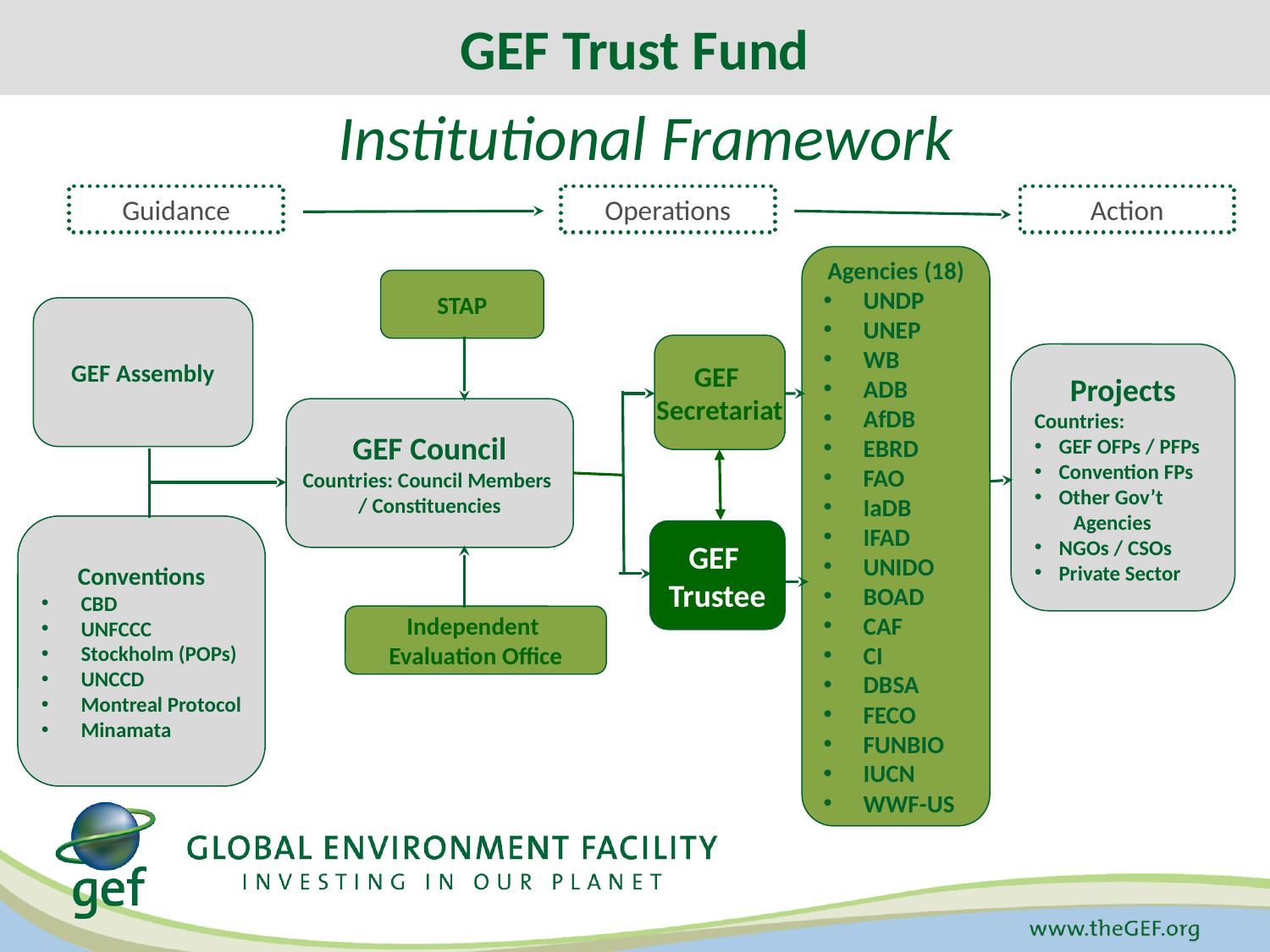

GEF Trust Fund
# Institutional Framework
Guidance
Operations
Action

Agencies (18)
UNDP
UNEP
WB
ADB
AfDB
EBRD
FAO
IaDB
IFAD
UNIDO
BOAD
CAF
CI
DBSA
FECO
FUNBIO
IUCN
WWF-US
STAP
GEF Assembly
GEF
Secretariat

Projects
Countries:
GEF OFPs / PFPs
Convention FPs
Other Gov’t
        Agencies
NGOs / CSOs
Private Sector

GEF Council
Countries: Council Members
/ Constituencies

Conventions
CBD
UNFCCC
Stockholm (POPs)
UNCCD
Montreal Protocol
Minamata
GEF
Trustee

Independent
Evaluation Office